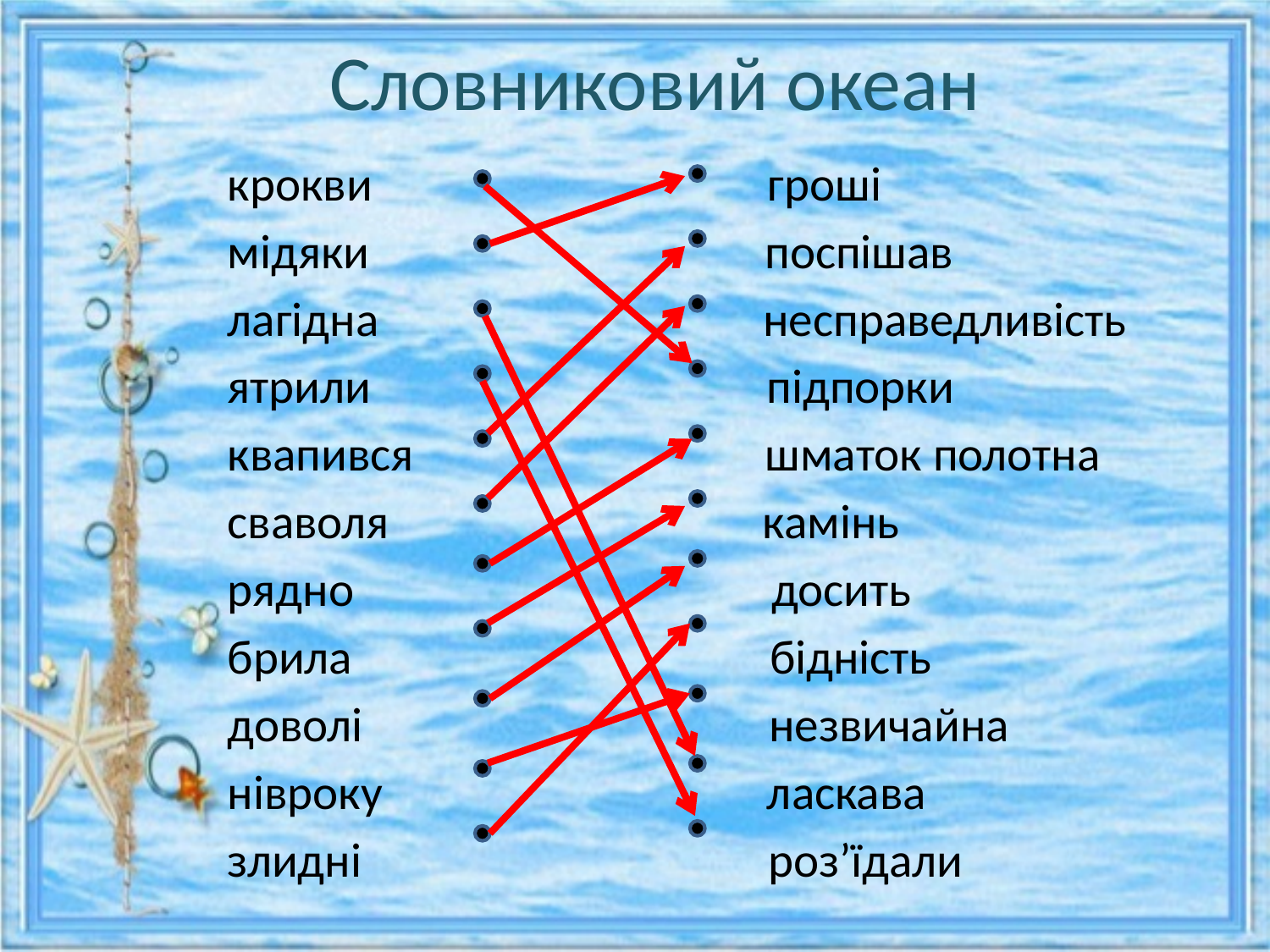

# Словниковий океан
крокви                                    гроші
мідяки                                    поспішав
лагідна                                   несправедливість
ятрили                                    підпорки
квапився                                шматок полотна
сваволя                                  камінь
рядно                                      досить
брила                                      бідність
доволі                                     незвичайна
нівроку                                   ласкава
злидні                                     роз’їдали